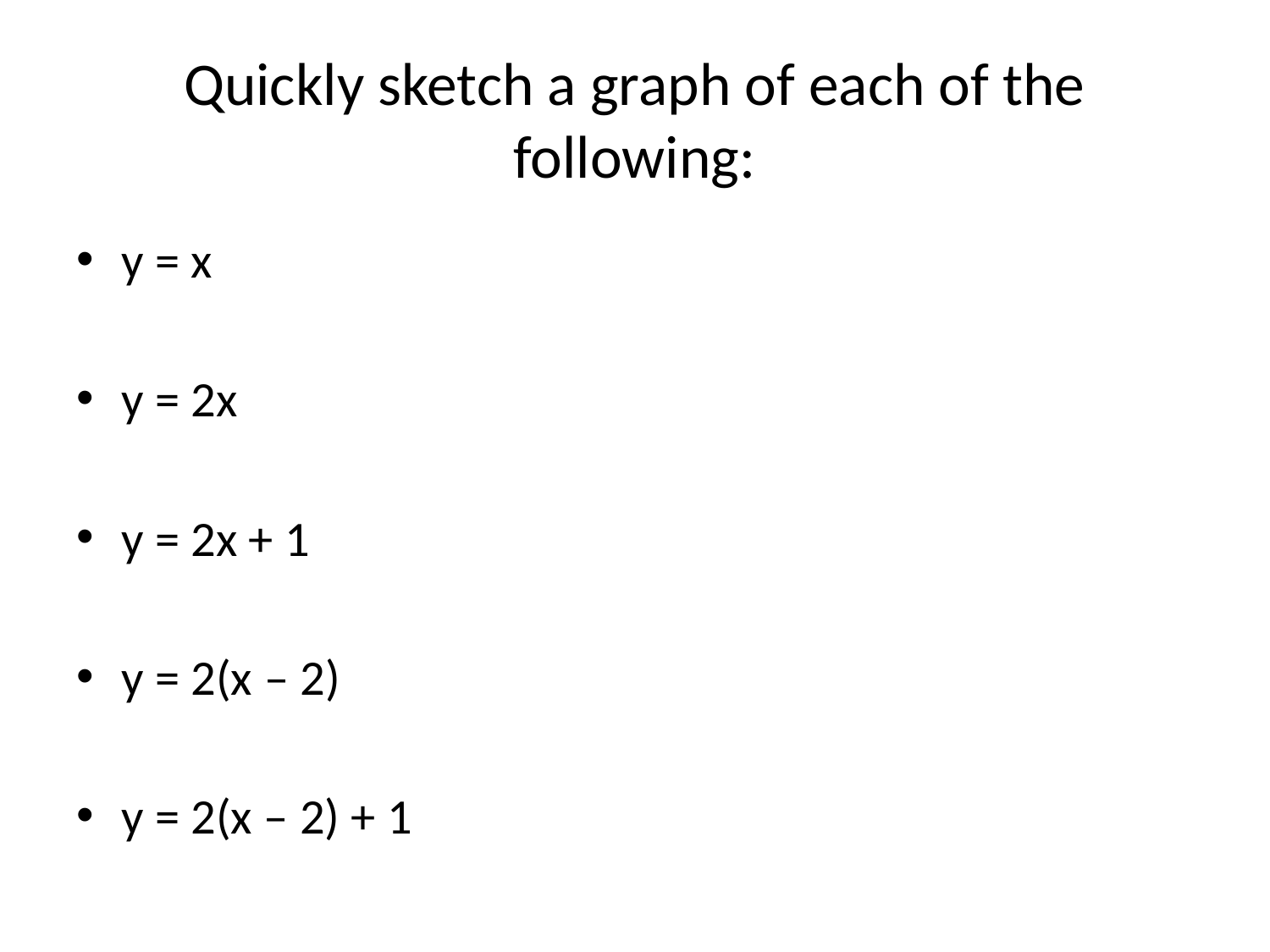

# Quickly sketch a graph of each of the following:
y = x

y = 2x

y = 2x + 1

y = 2(x – 2)

y = 2(x – 2) + 1